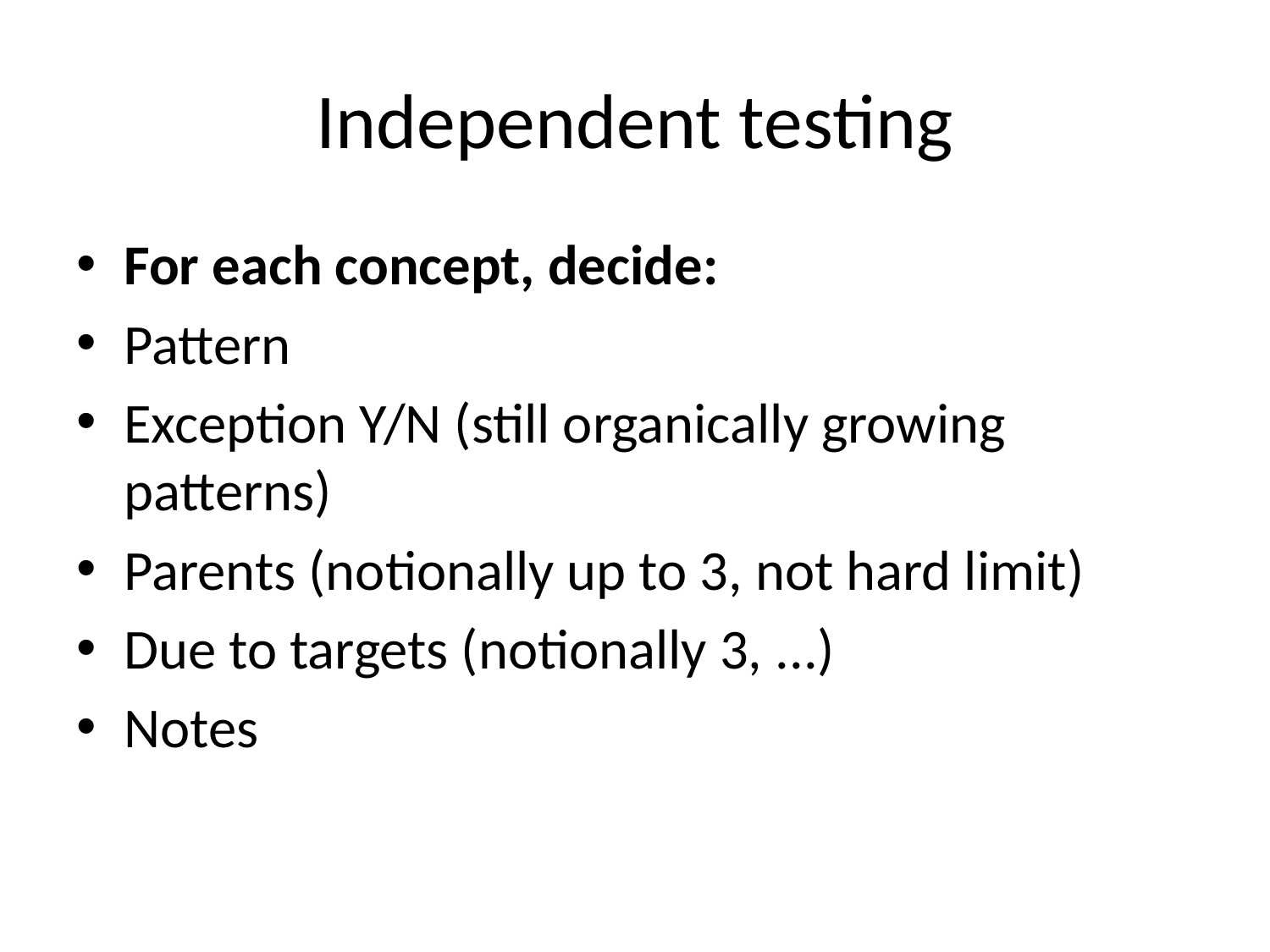

# Independent testing
For each concept, decide:
Pattern
Exception Y/N (still organically growing patterns)
Parents (notionally up to 3, not hard limit)
Due to targets (notionally 3, ...)
Notes